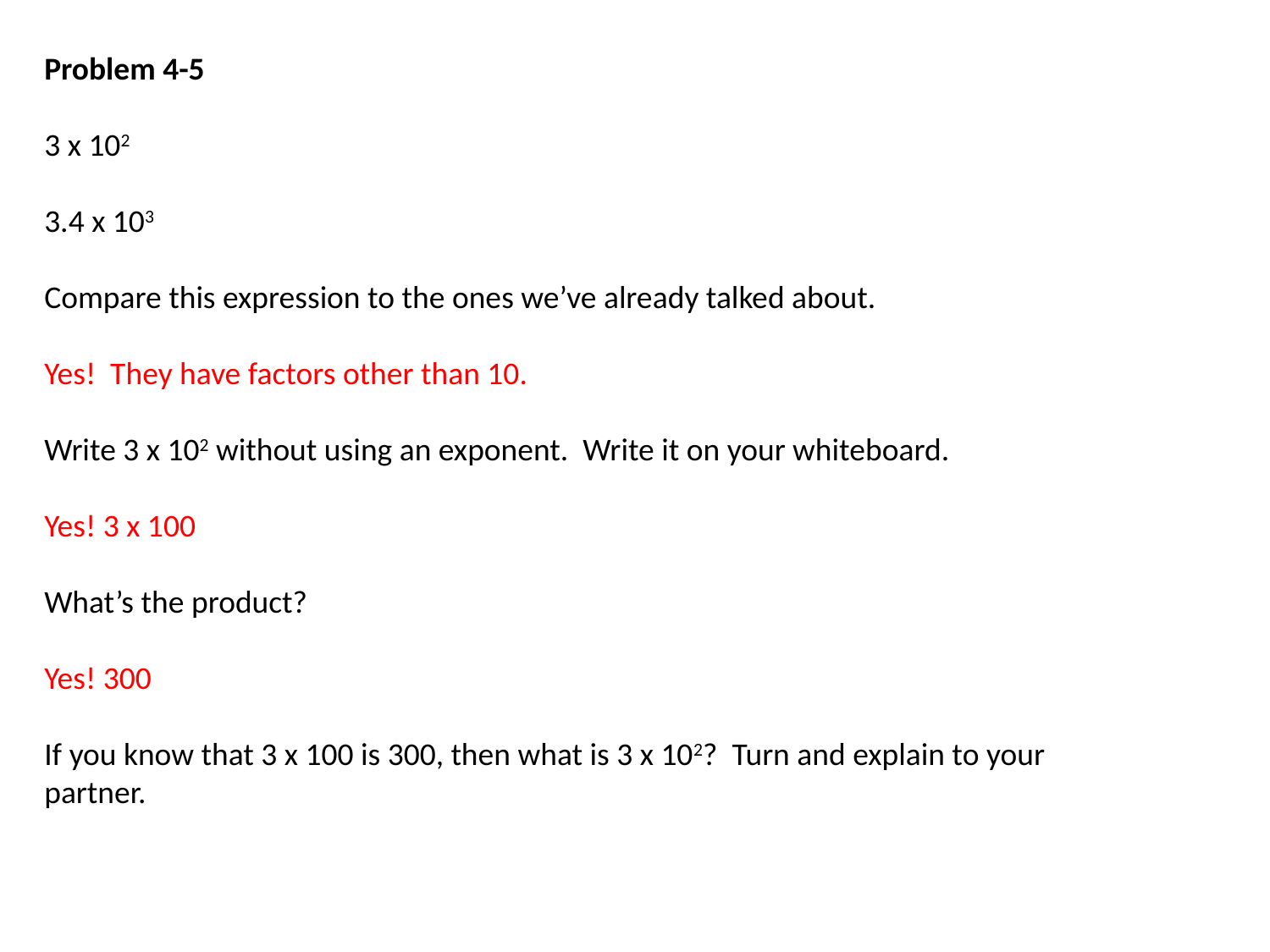

Problem 4-5

3 x 102

3.4 x 103

Compare this expression to the ones we’ve already talked about.

Yes!  They have factors other than 10.

Write 3 x 102 without using an exponent.  Write it on your whiteboard.

Yes! 3 x 100

What’s the product?

Yes! 300

If you know that 3 x 100 is 300, then what is 3 x 102?  Turn and explain to your partner.